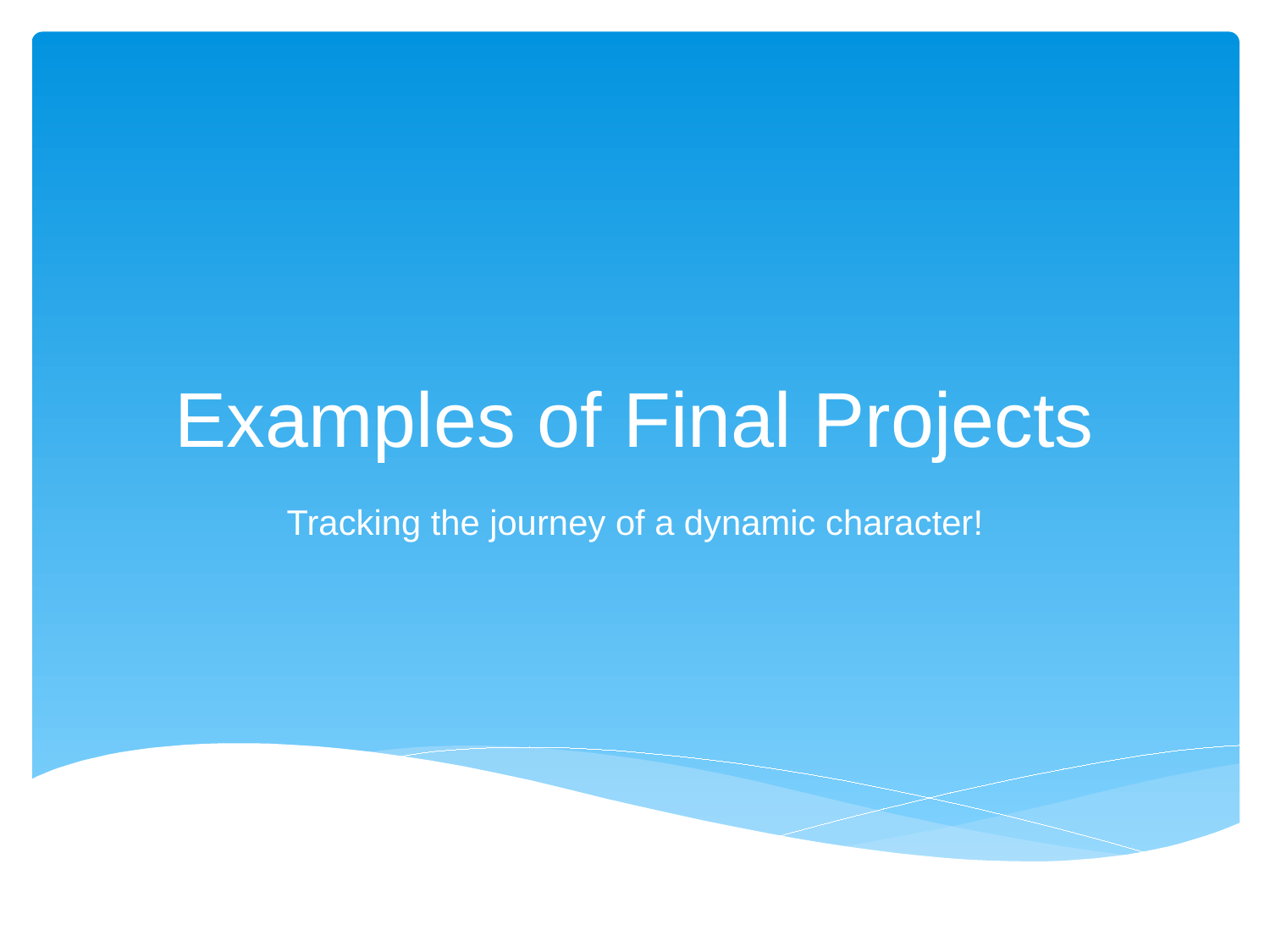

# Examples of Final Projects
Tracking the journey of a dynamic character!